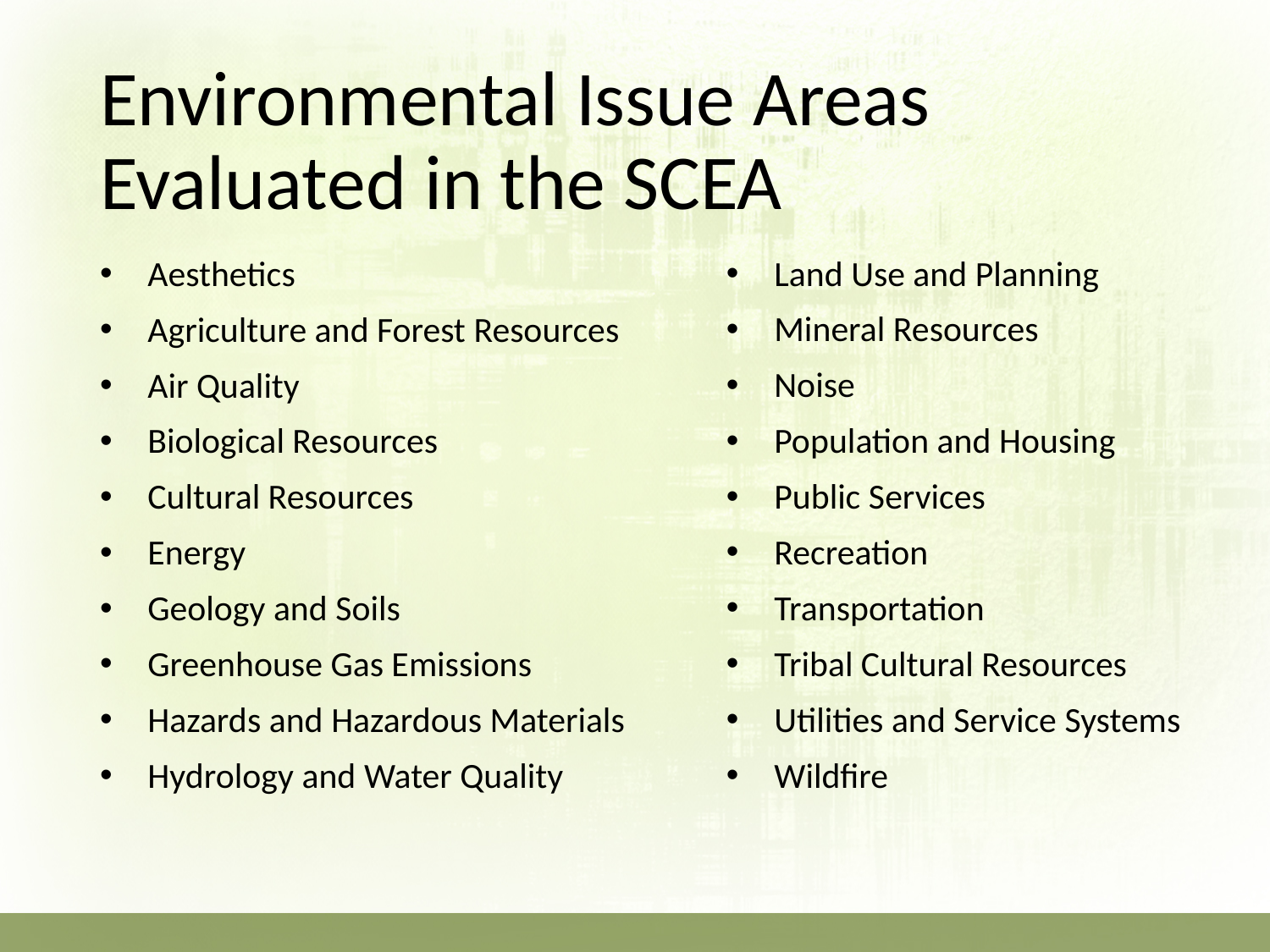

# Environmental Issue Areas Evaluated in the SCEA
Land Use and Planning
Mineral Resources
Noise
Population and Housing
Public Services
Recreation
Transportation
Tribal Cultural Resources
Utilities and Service Systems
Wildfire

Aesthetics
Agriculture and Forest Resources
Air Quality
Biological Resources
Cultural Resources
Energy
Geology and Soils
Greenhouse Gas Emissions
Hazards and Hazardous Materials
Hydrology and Water Quality